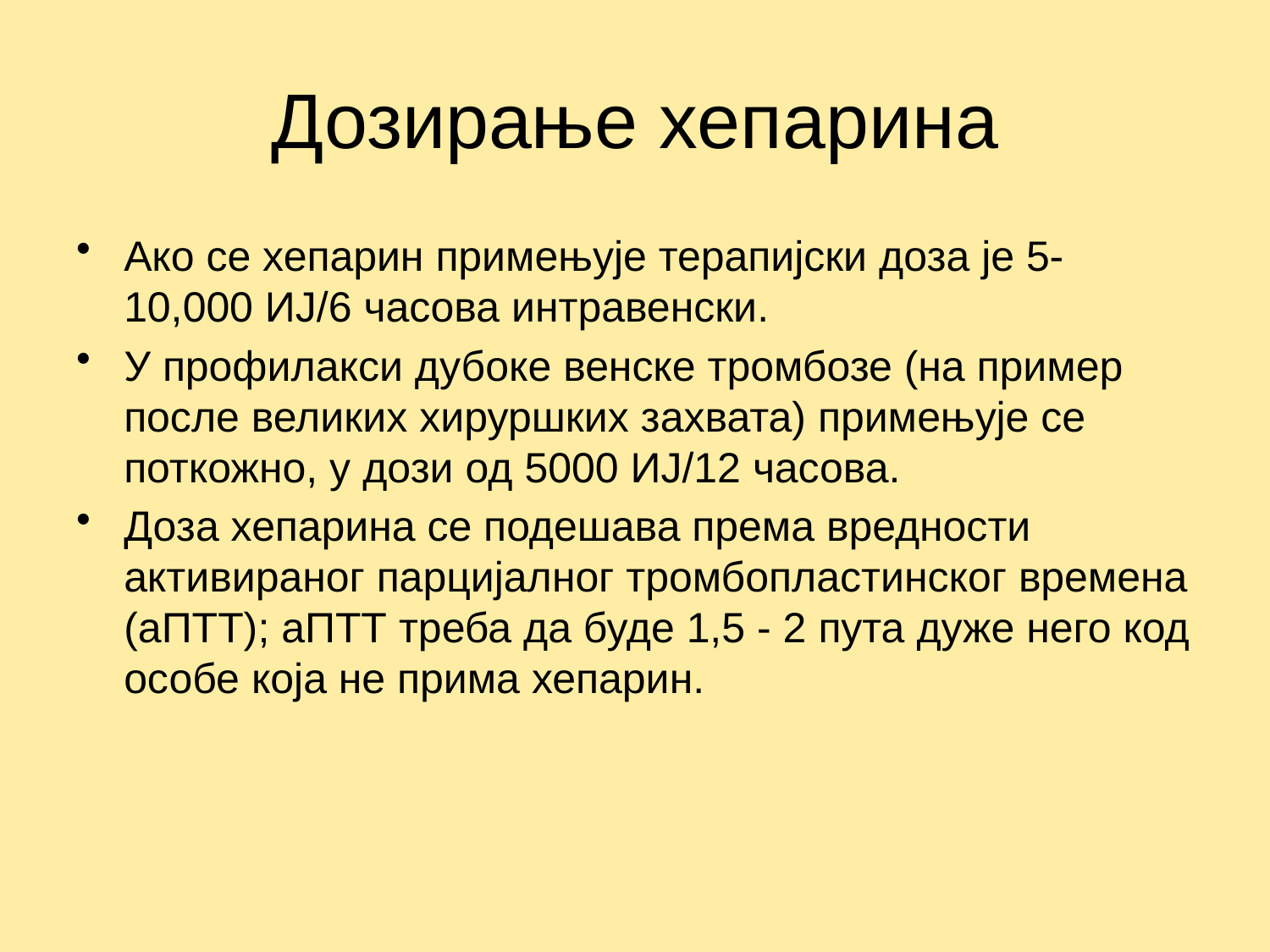

# Дозирање хепарина
Ако се хепарин примењује терапијски доза је 5-10,000 ИЈ/6 часова интравенски.
У профилакси дубоке венске тромбозе (на пример после великих хируршких захвата) примењује се поткожно, у дози од 5000 ИЈ/12 часова.
Доза хепарина се подешава према вредности активираног парцијалног тромбопластинског времена (аПТТ); аПТТ треба да буде 1,5 - 2 пута дуже него код особе која не прима хепарин.